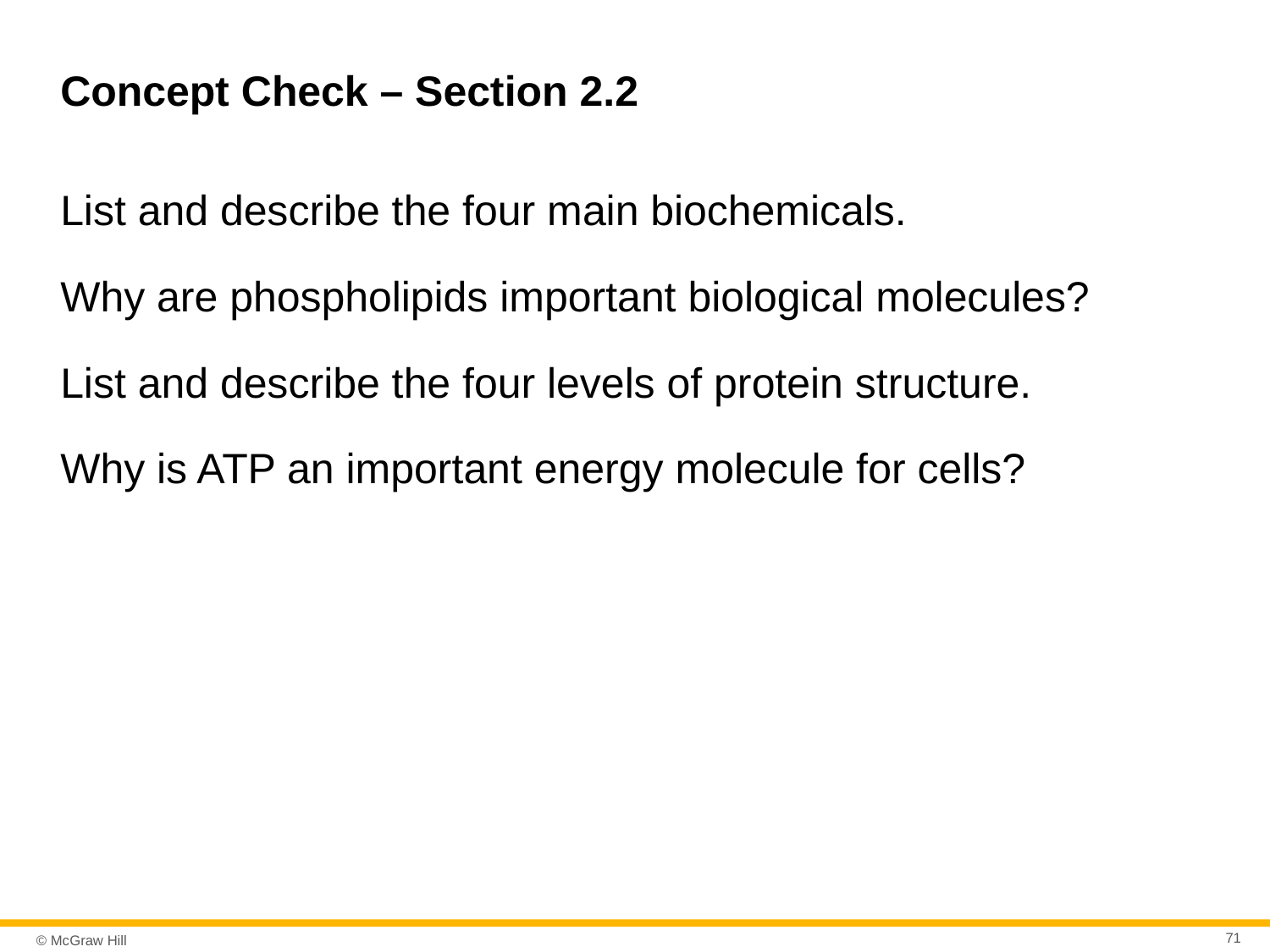

# Concept Check – Section 2.2
List and describe the four main biochemicals.
Why are phospholipids important biological molecules?
List and describe the four levels of protein structure.
Why is ATP an important energy molecule for cells?